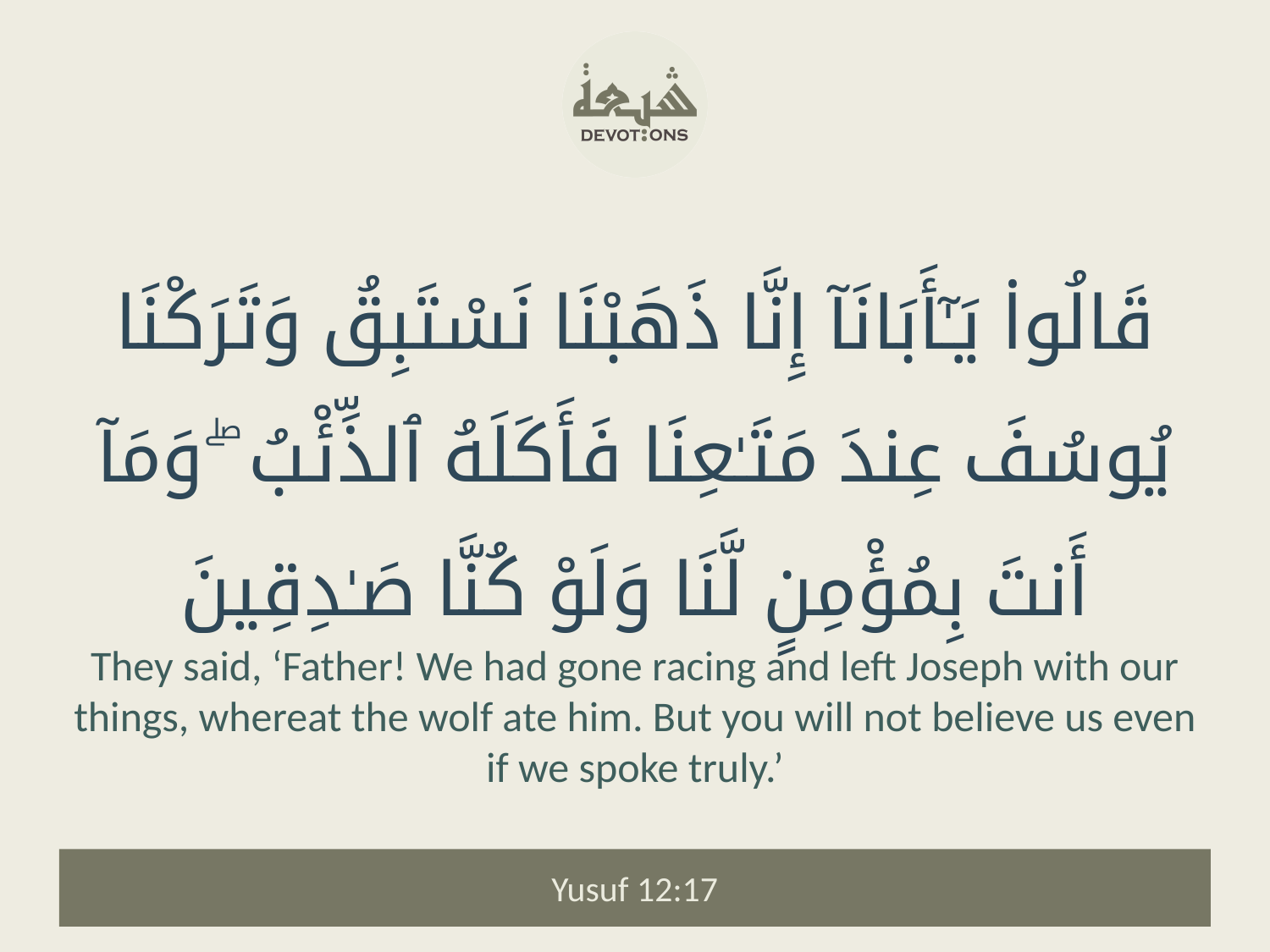

قَالُوا۟ يَـٰٓأَبَانَآ إِنَّا ذَهَبْنَا نَسْتَبِقُ وَتَرَكْنَا يُوسُفَ عِندَ مَتَـٰعِنَا فَأَكَلَهُ ٱلذِّئْبُ ۖ وَمَآ أَنتَ بِمُؤْمِنٍ لَّنَا وَلَوْ كُنَّا صَـٰدِقِينَ
They said, ‘Father! We had gone racing and left Joseph with our things, whereat the wolf ate him. But you will not believe us even if we spoke truly.’
Yusuf 12:17